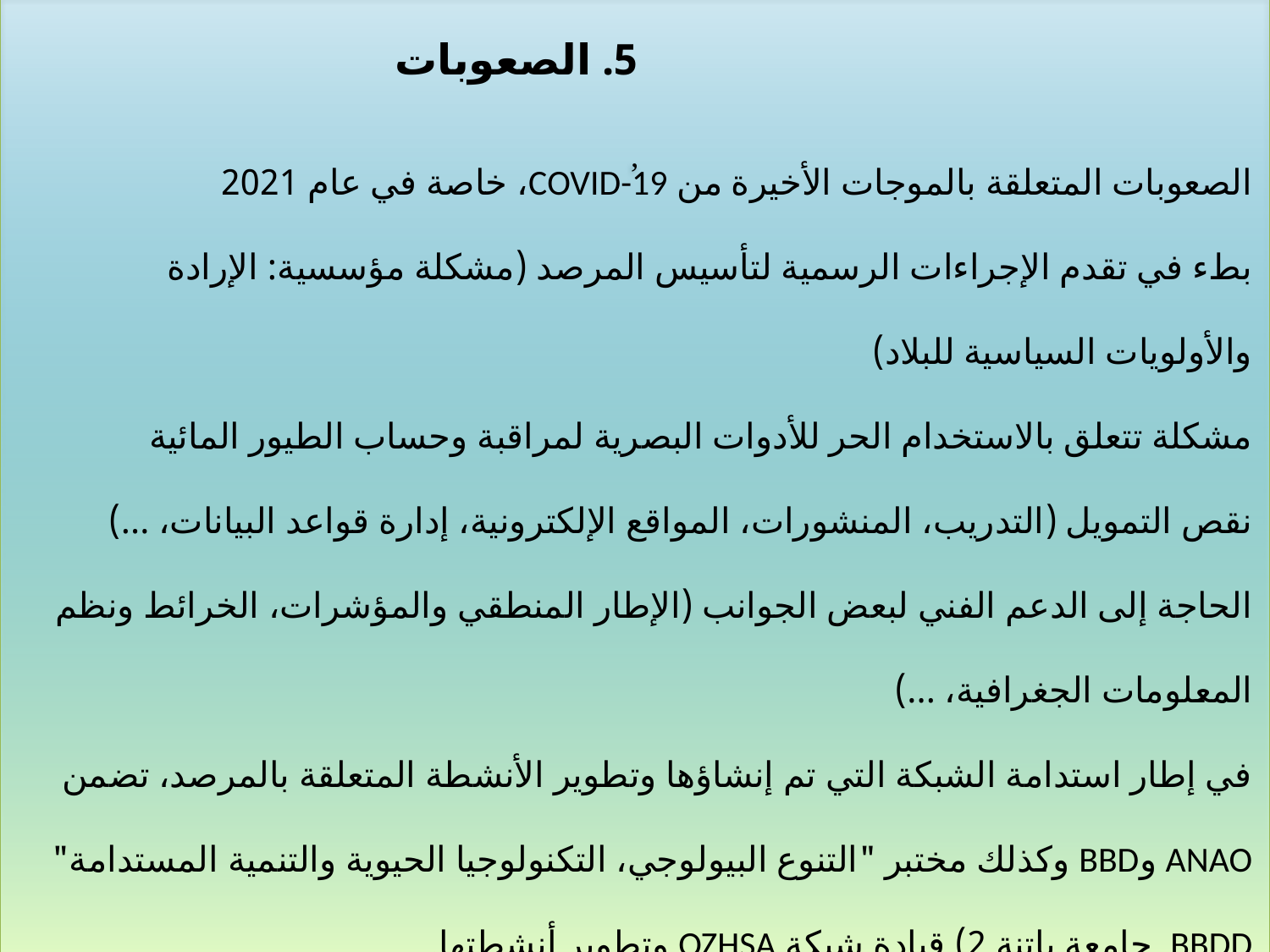

,
5. الصعوبات
الصعوبات المتعلقة بالموجات الأخيرة من COVID-19، خاصة في عام 2021
بطء في تقدم الإجراءات الرسمية لتأسيس المرصد (مشكلة مؤسسية: الإرادة والأولويات السياسية للبلاد)
مشكلة تتعلق بالاستخدام الحر للأدوات البصرية لمراقبة وحساب الطيور المائية
نقص التمويل (التدريب، المنشورات، المواقع الإلكترونية، إدارة قواعد البيانات، ...)
الحاجة إلى الدعم الفني لبعض الجوانب (الإطار المنطقي والمؤشرات، الخرائط ونظم المعلومات الجغرافية، ...)
في إطار استدامة الشبكة التي تم إنشاؤها وتطوير الأنشطة المتعلقة بالمرصد، تضمن ANAO وBBD وكذلك مختبر "التنوع البيولوجي، التكنولوجيا الحيوية والتنمية المستدامة" BBDD  جامعة باتنة 2) قيادة شبكة OZHSA وتطوير أنشطتها.
 هذه التنسيق مؤقت، في انتظار التوثيق الرسمي للمرصد.